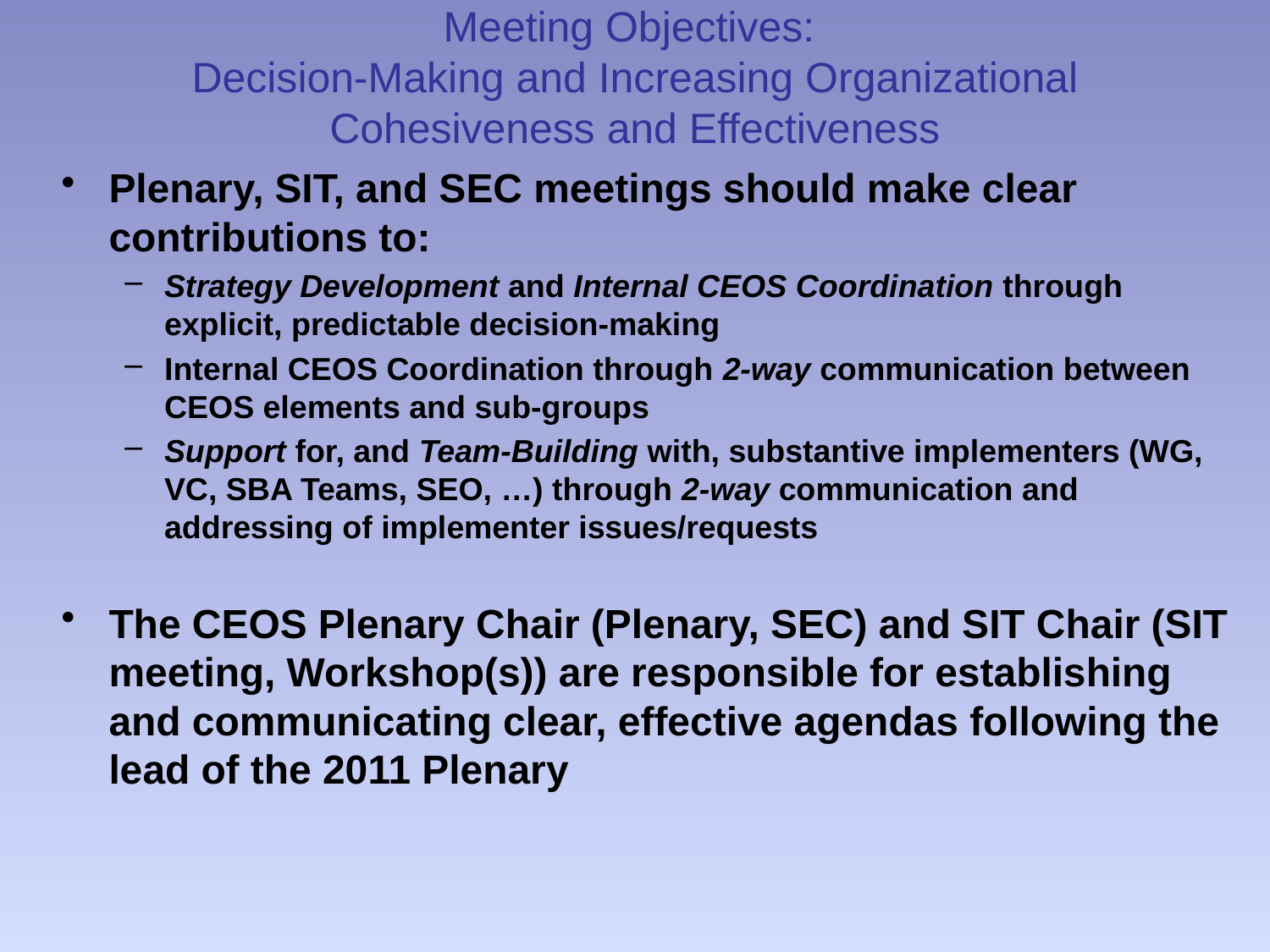

# Meeting Objectives: Decision-Making and Increasing Organizational Cohesiveness and Effectiveness
Plenary, SIT, and SEC meetings should make clear contributions to:
Strategy Development and Internal CEOS Coordination through explicit, predictable decision-making
Internal CEOS Coordination through 2-way communication between CEOS elements and sub-groups
Support for, and Team-Building with, substantive implementers (WG, VC, SBA Teams, SEO, …) through 2-way communication and addressing of implementer issues/requests

The CEOS Plenary Chair (Plenary, SEC) and SIT Chair (SIT meeting, Workshop(s)) are responsible for establishing and communicating clear, effective agendas following the lead of the 2011 Plenary